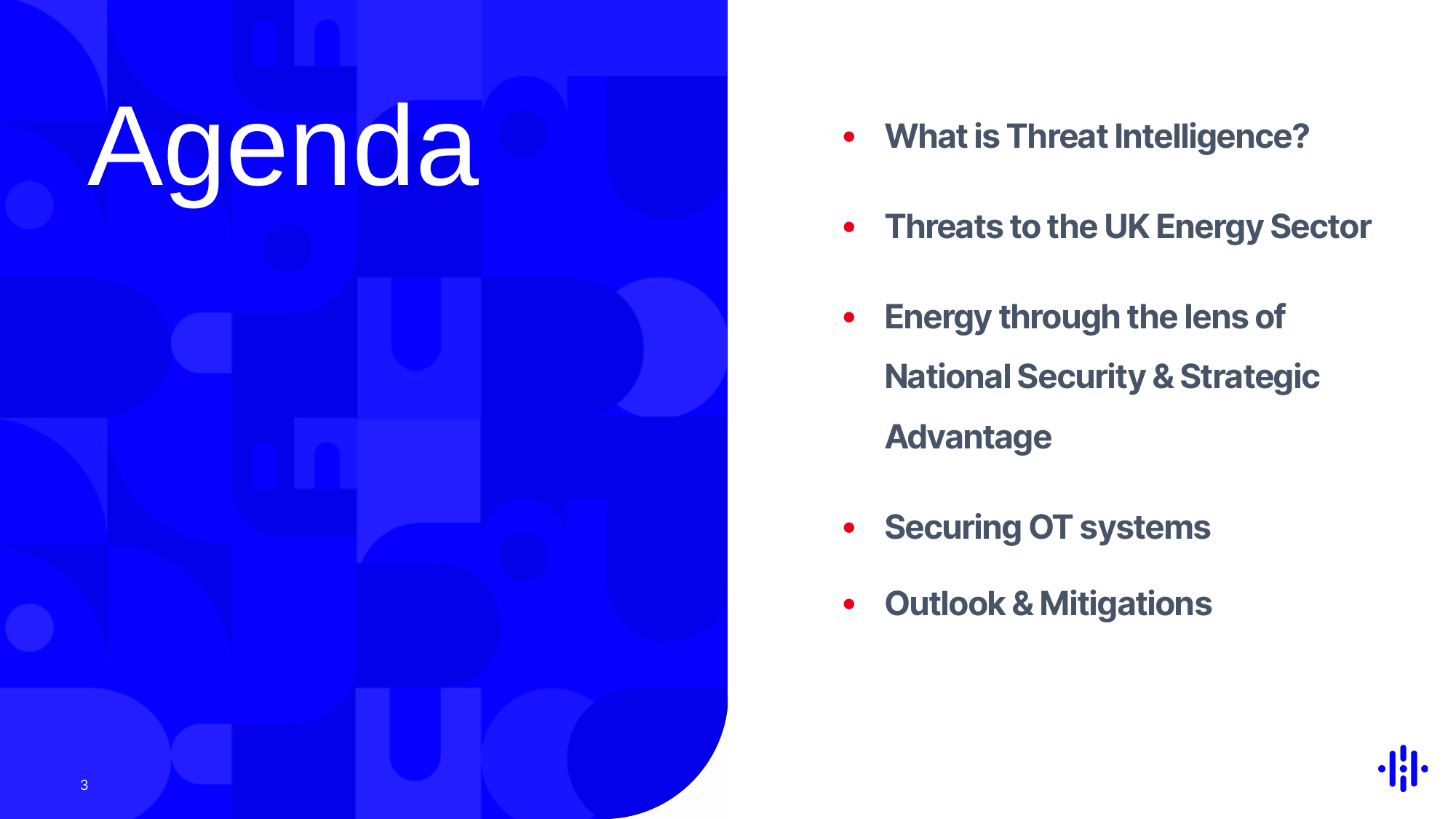

Agenda
What is Threat Intelligence?
Threats to the UK Energy Sector
Energy through the lens of National Security & Strategic Advantage
Securing OT systems
Outlook & Mitigations
3